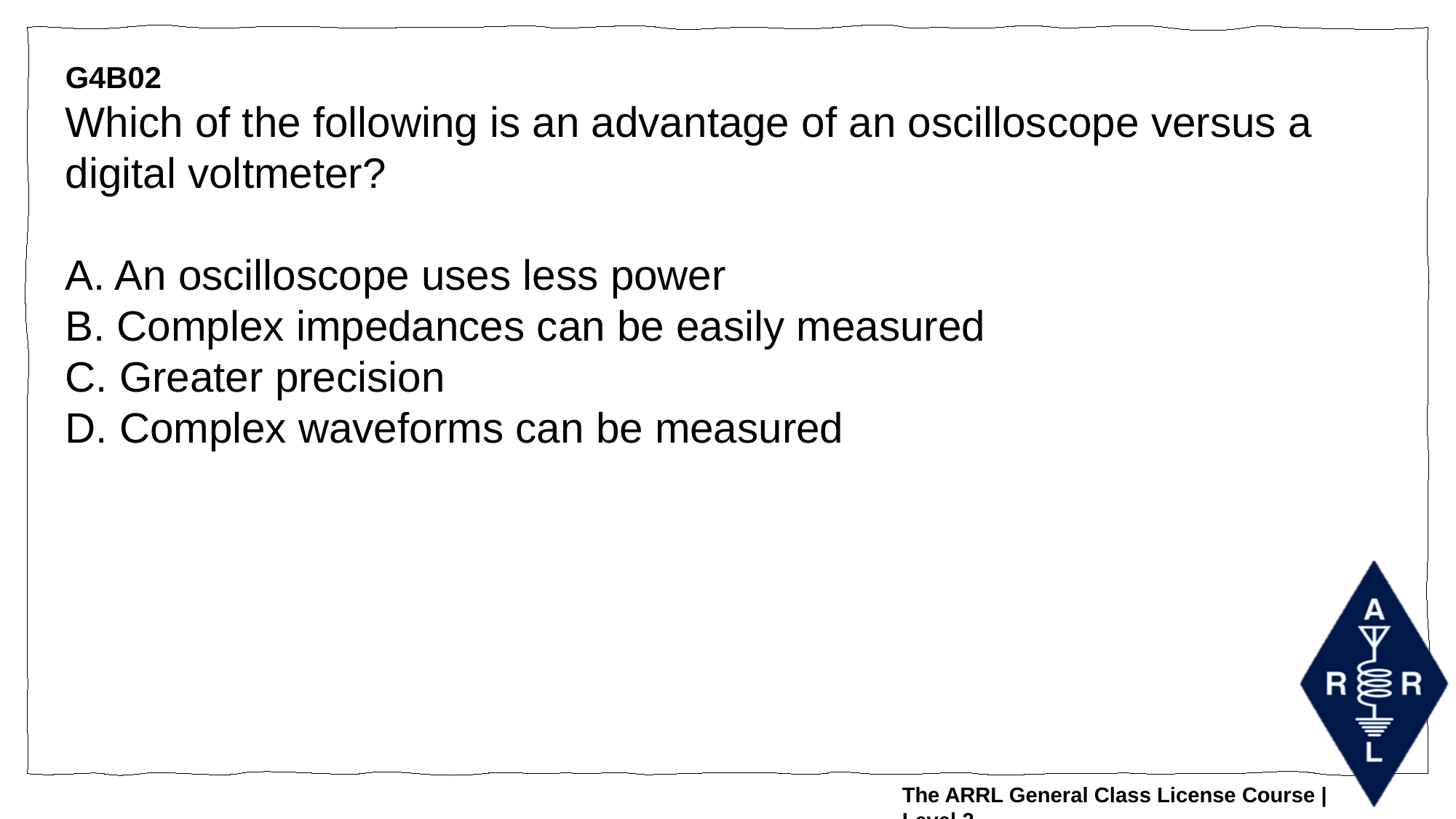

G4B02
Which of the following is an advantage of an oscilloscope versus a digital voltmeter?

A. An oscilloscope uses less power
B. Complex impedances can be easily measured
C. Greater precision
D. Complex waveforms can be measured